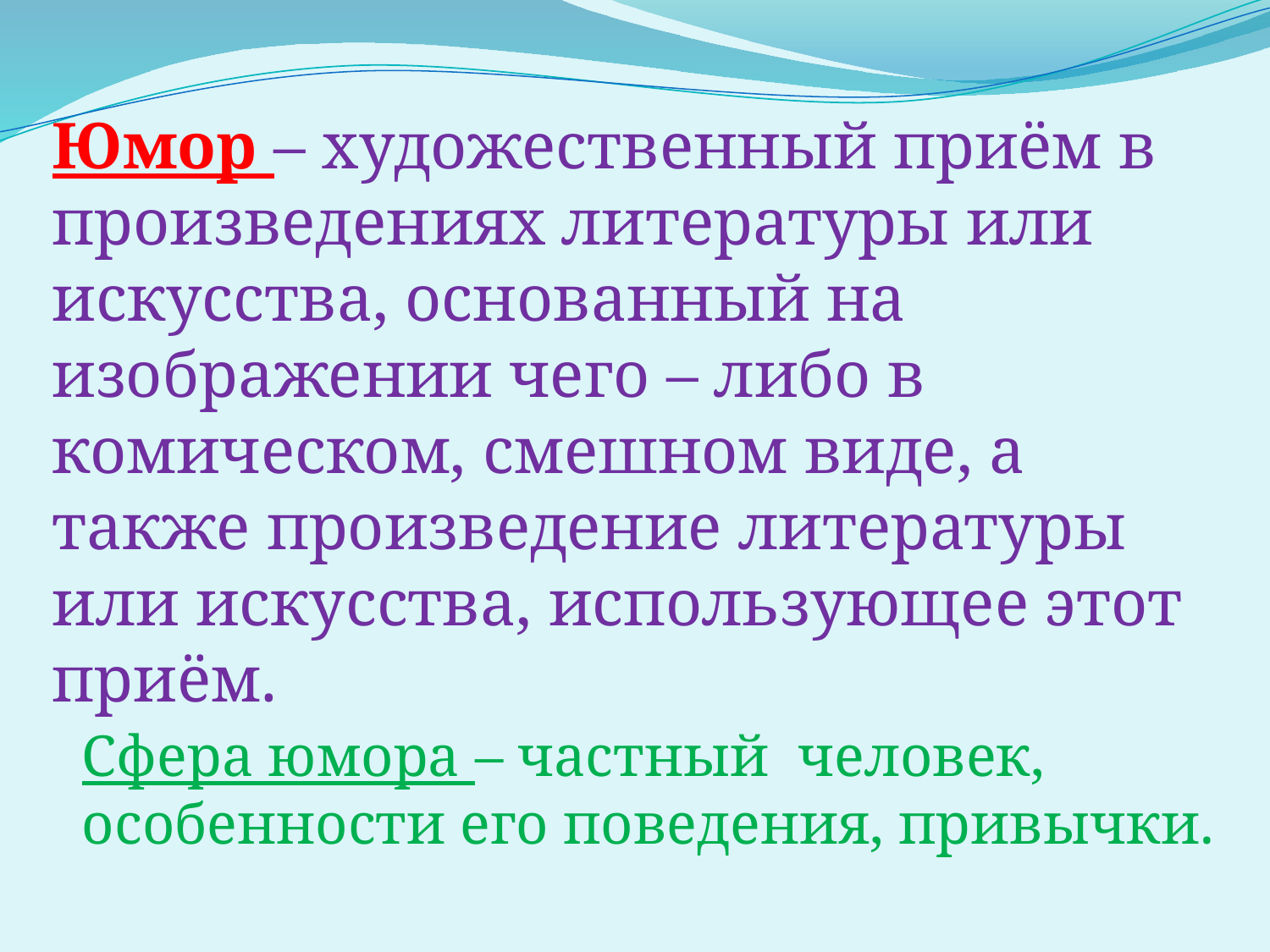

Юмор – художественный приём в произведениях литературы или
искусства, основанный на изображении чего – либо в комическом, смешном виде, а  также произведение литературы или искусства, использующее этот приём.
Сфера юмора – частный  человек,  особенности его поведения, привычки.